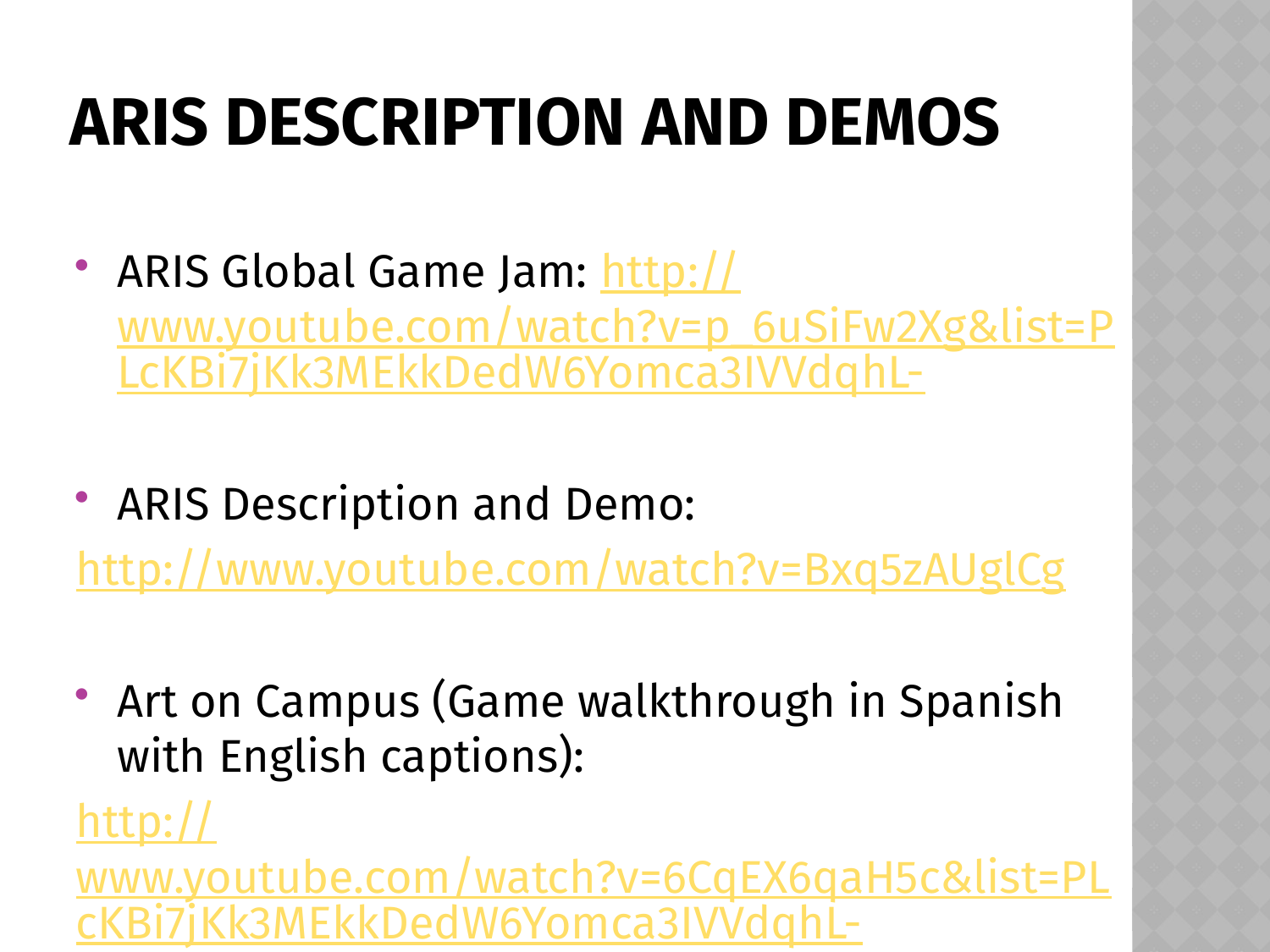

# ARIS Description and DEMoS

ARIS Global Game Jam: http://www.youtube.com/watch?v=p_6uSiFw2Xg&list=PLcKBi7jKk3MEkkDedW6Yomca3IVVdqhL-

ARIS Description and Demo:
http://www.youtube.com/watch?v=Bxq5zAUglCg

Art on Campus (Game walkthrough in Spanish with English captions):
http://www.youtube.com/watch?v=6CqEX6qaH5c&list=PLcKBi7jKk3MEkkDedW6Yomca3IVVdqhL-